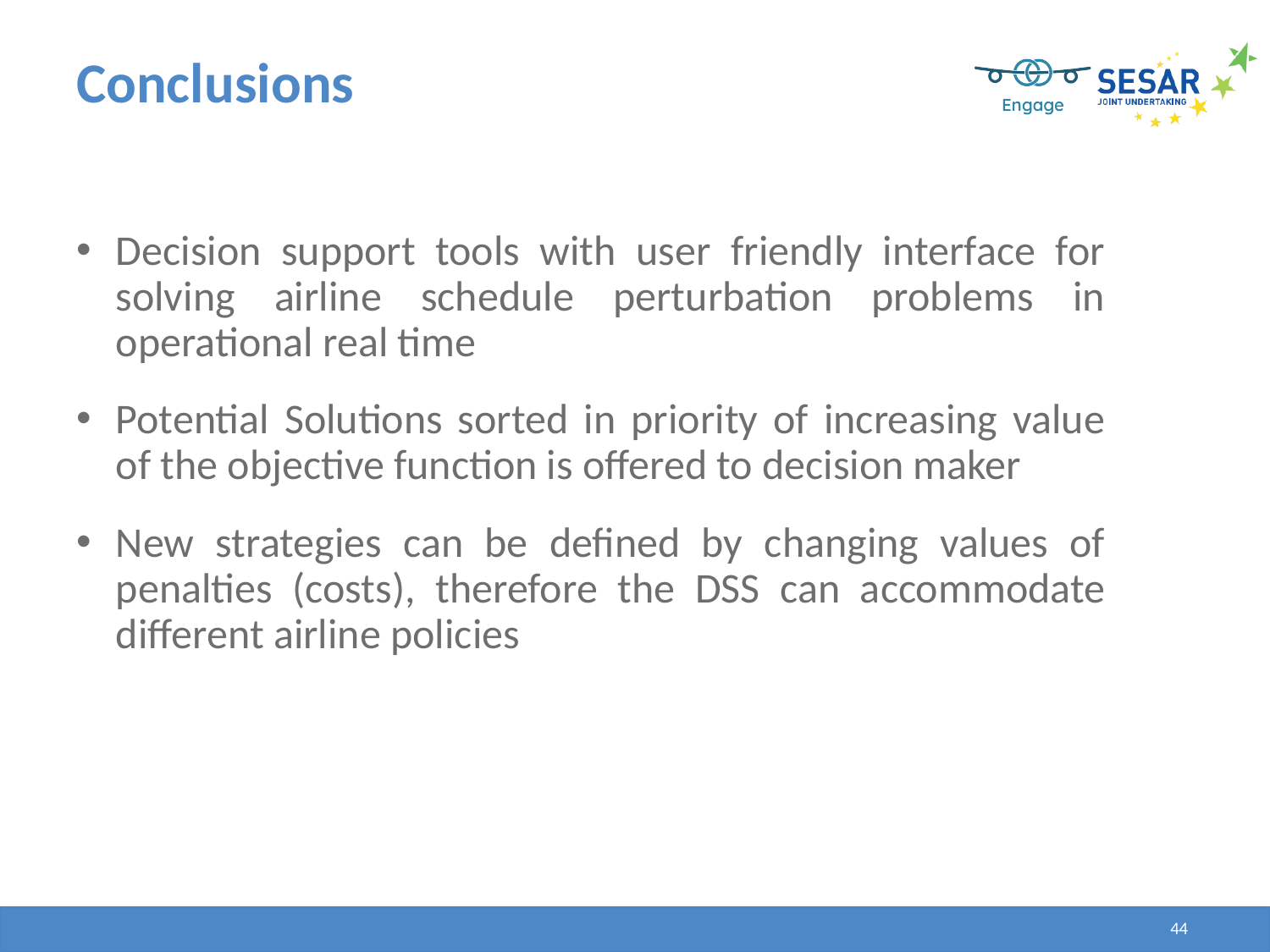

# Conclusions
Decision support tools with user friendly interface for solving airline schedule perturbation problems in operational real time
Potential Solutions sorted in priority of increasing value of the objective function is offered to decision maker
New strategies can be defined by changing values of penalties (costs), therefore the DSS can accommodate different airline policies

44